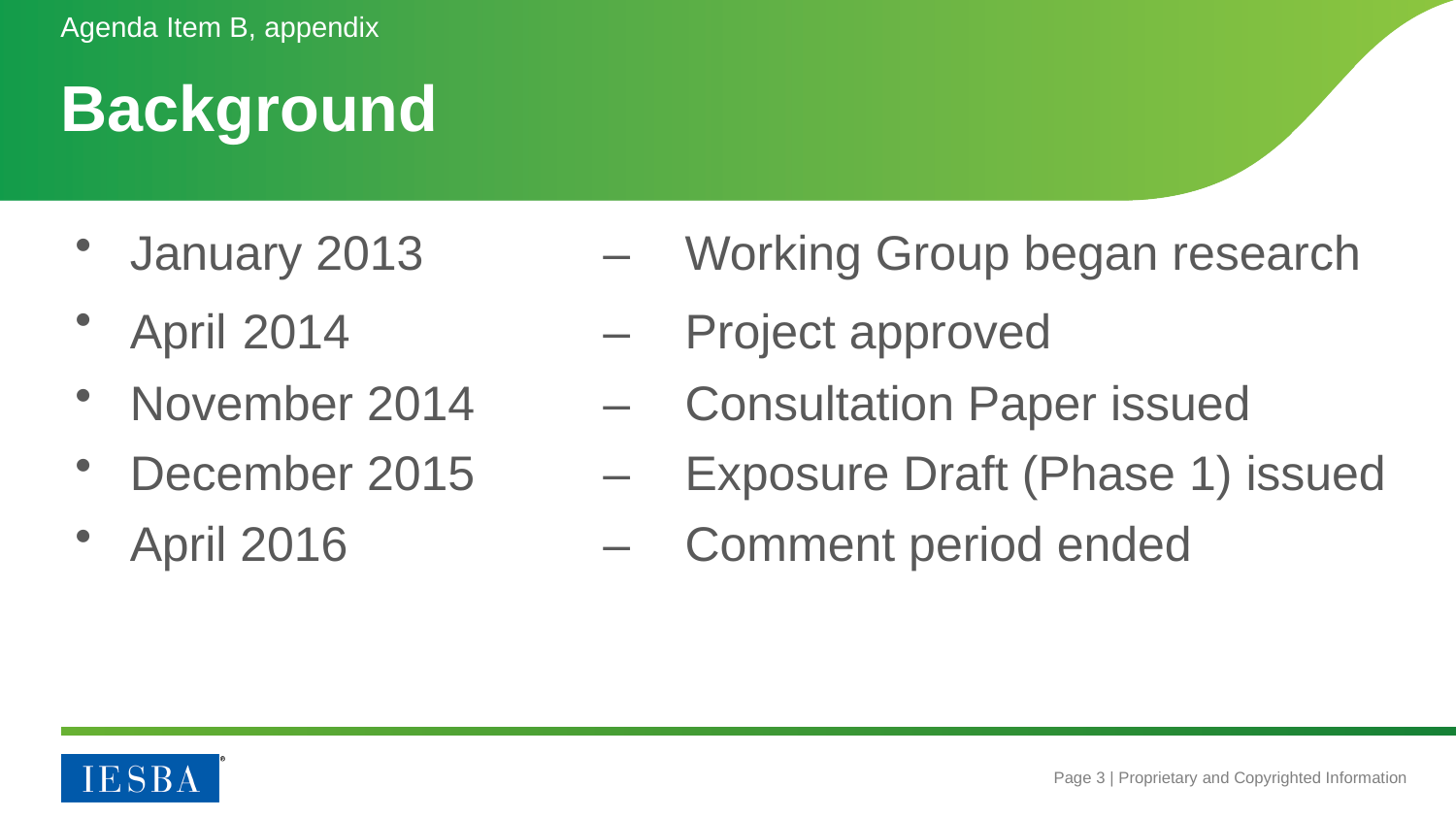

Agenda Item B, appendix
# Background
January 2013	– 	Working Group began research
April 2014	– 	Project approved
November 2014	– 	Consultation Paper issued
December 2015	– 	Exposure Draft (Phase 1) issued
April 2016 	– 	Comment period ended